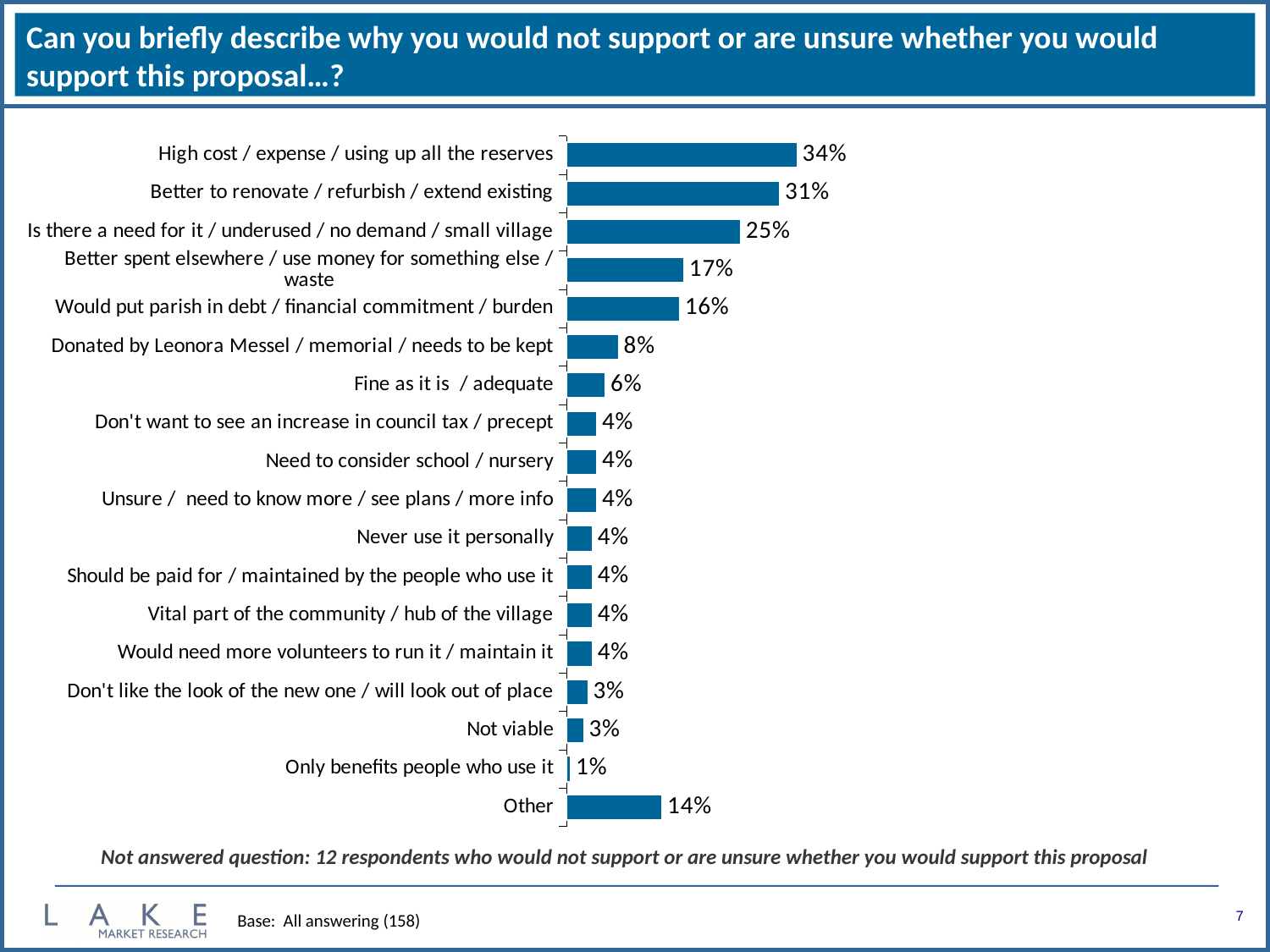

# Can you briefly describe why you would not support or are unsure whether you would support this proposal…?

### Chart

| Category | total |
|---|---|
| High cost / expense / using up all the reserves | 0.335443037974684 |
| Better to renovate / refurbish / extend existing | 0.310126582278481 |
| Is there a need for it / underused / no demand / small village | 0.253164556962025 |
| Better spent elsewhere / use money for something else / waste | 0.170886075949367 |
| Would put parish in debt / financial commitment / burden | 0.164556962025316 |
| Donated by Leonora Messel / memorial / needs to be kept | 0.0759493670886076 |
| Fine as it is  / adequate | 0.0569620253164557 |
| Don't want to see an increase in council tax / precept | 0.0443037974683544 |
| Need to consider school / nursery | 0.0443037974683544 |
| Unsure /  need to know more / see plans / more info | 0.0443037974683544 |
| Never use it personally | 0.0379746835443038 |
| Should be paid for / maintained by the people who use it | 0.0379746835443038 |
| Vital part of the community / hub of the village | 0.0379746835443038 |
| Would need more volunteers to run it / maintain it | 0.0379746835443038 |
| Don't like the look of the new one / will look out of place | 0.0316455696202532 |
| Not viable | 0.0253164556962025 |
| Only benefits people who use it | 0.00632911392405063 |
| Other | 0.139240506329114 |
Not answered question: 12 respondents who would not support or are unsure whether you would support this proposal
7
Base:  All answering (158)